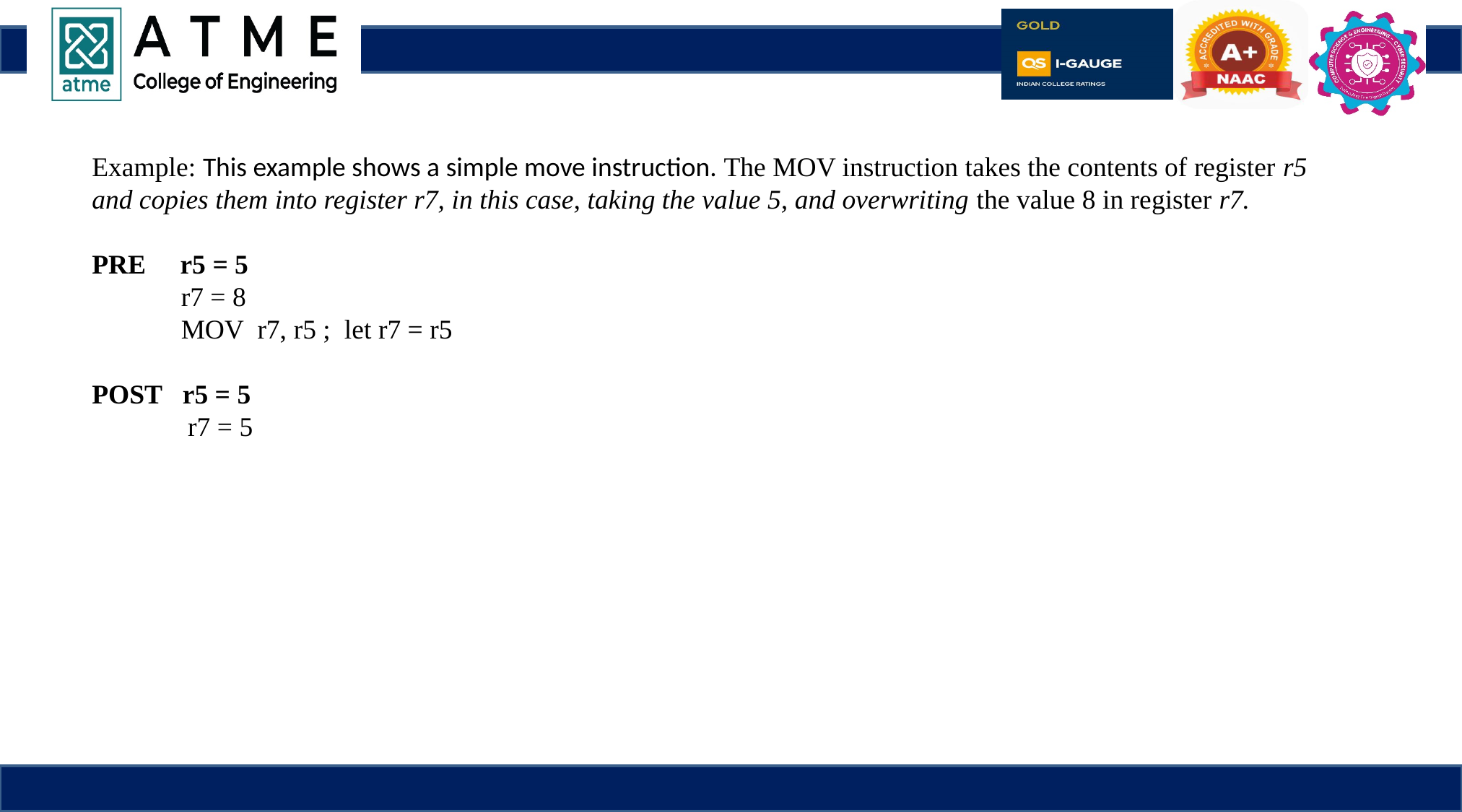

Example: This example shows a simple move instruction. The MOV instruction takes the contents of register r5 and copies them into register r7, in this case, taking the value 5, and overwriting the value 8 in register r7.

PRE     r5 = 5
             r7 = 8
             MOV  r7, r5 ;  let r7 = r5

POST   r5 = 5
              r7 = 5